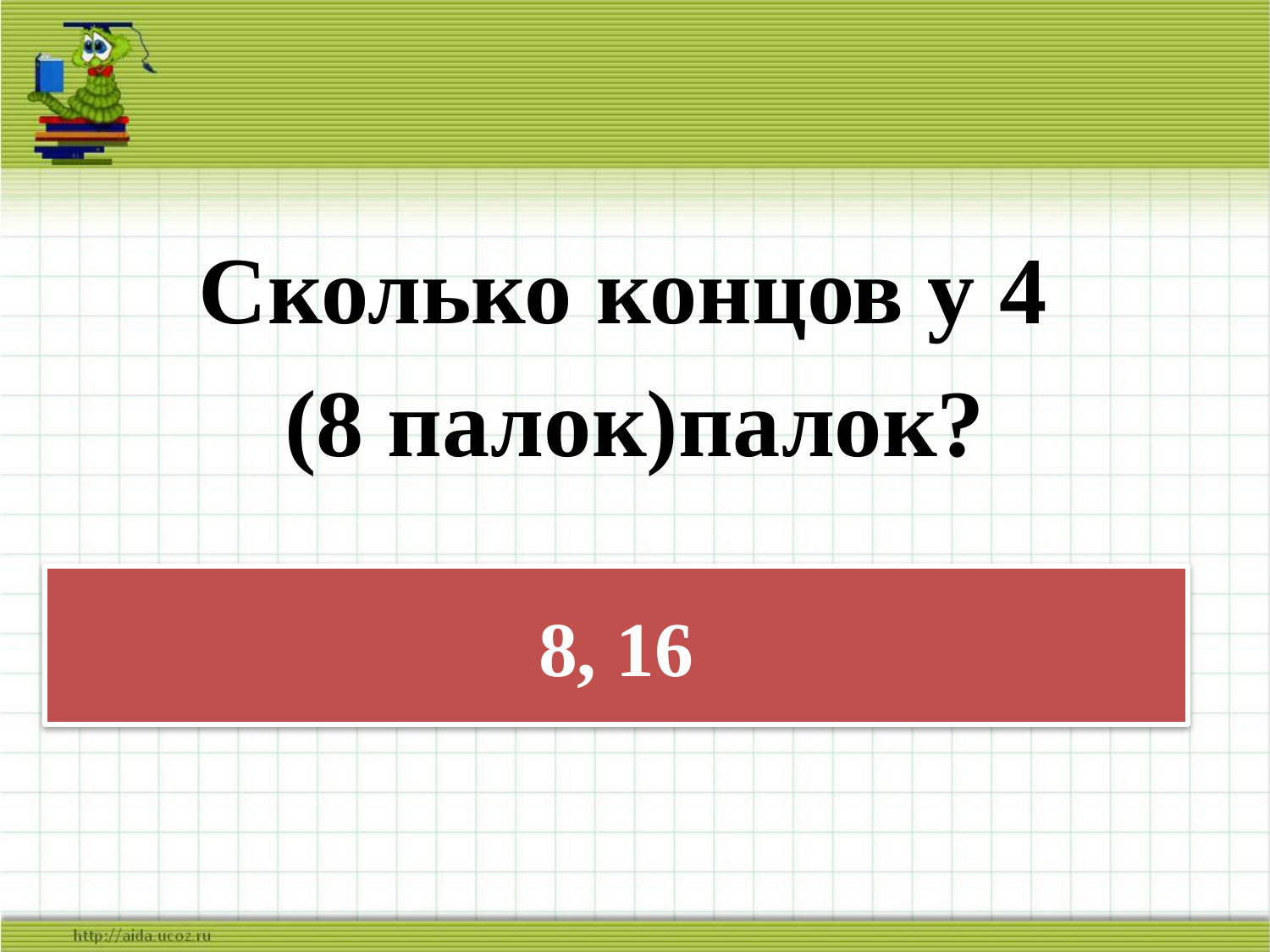

Сколько концов у 4
(8 палок)палок?
# 8, 16